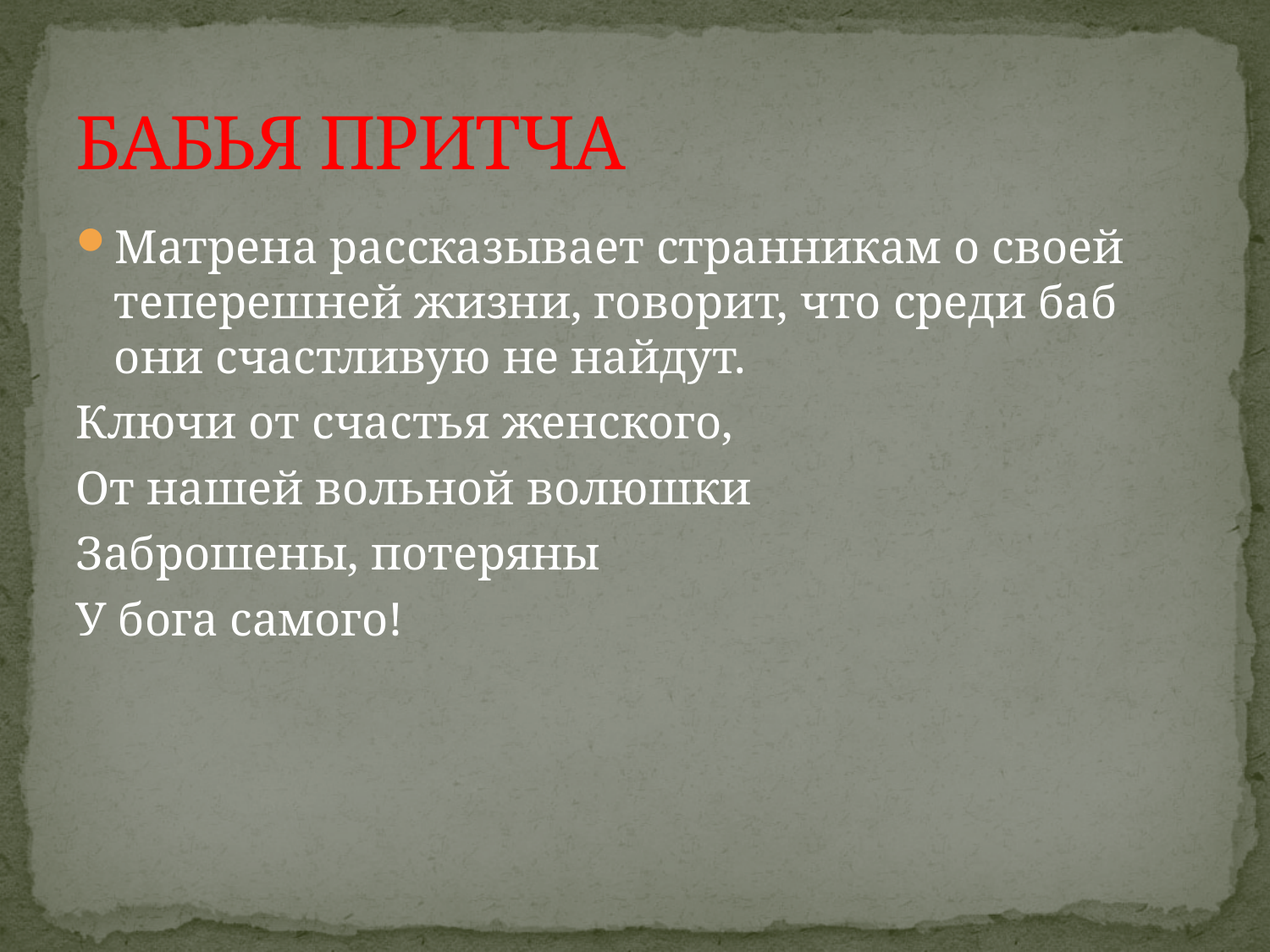

# БАБЬЯ ПРИТЧА
Матрена рассказывает странникам о своей теперешней жизни, говорит, что среди баб они счастливую не найдут.
Ключи от счастья женского,
От нашей вольной волюшки
Заброшены, потеряны
У бога самого!